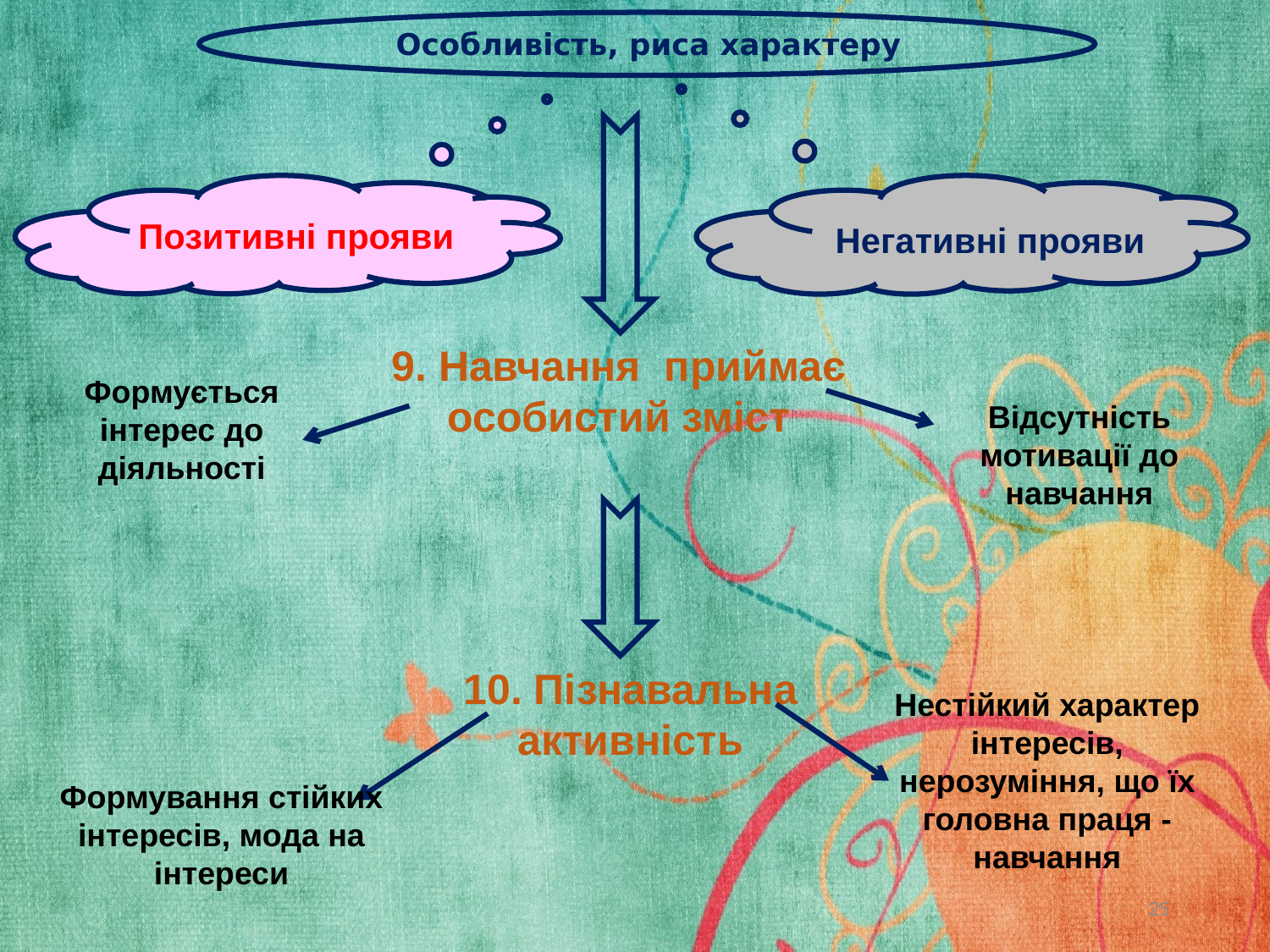

Особливість, риса характеру

Позитивні прояви
Негативні прояви
9. Навчання  приймає особистий зміст
Формується інтерес до діяльності
Відсутність мотивації до навчання

10. Пізнавальна активність
Нестійкий характер інтересів, нерозуміння, що їх головна праця - навчання
Формування стійких інтересів, мода на інтереси
25